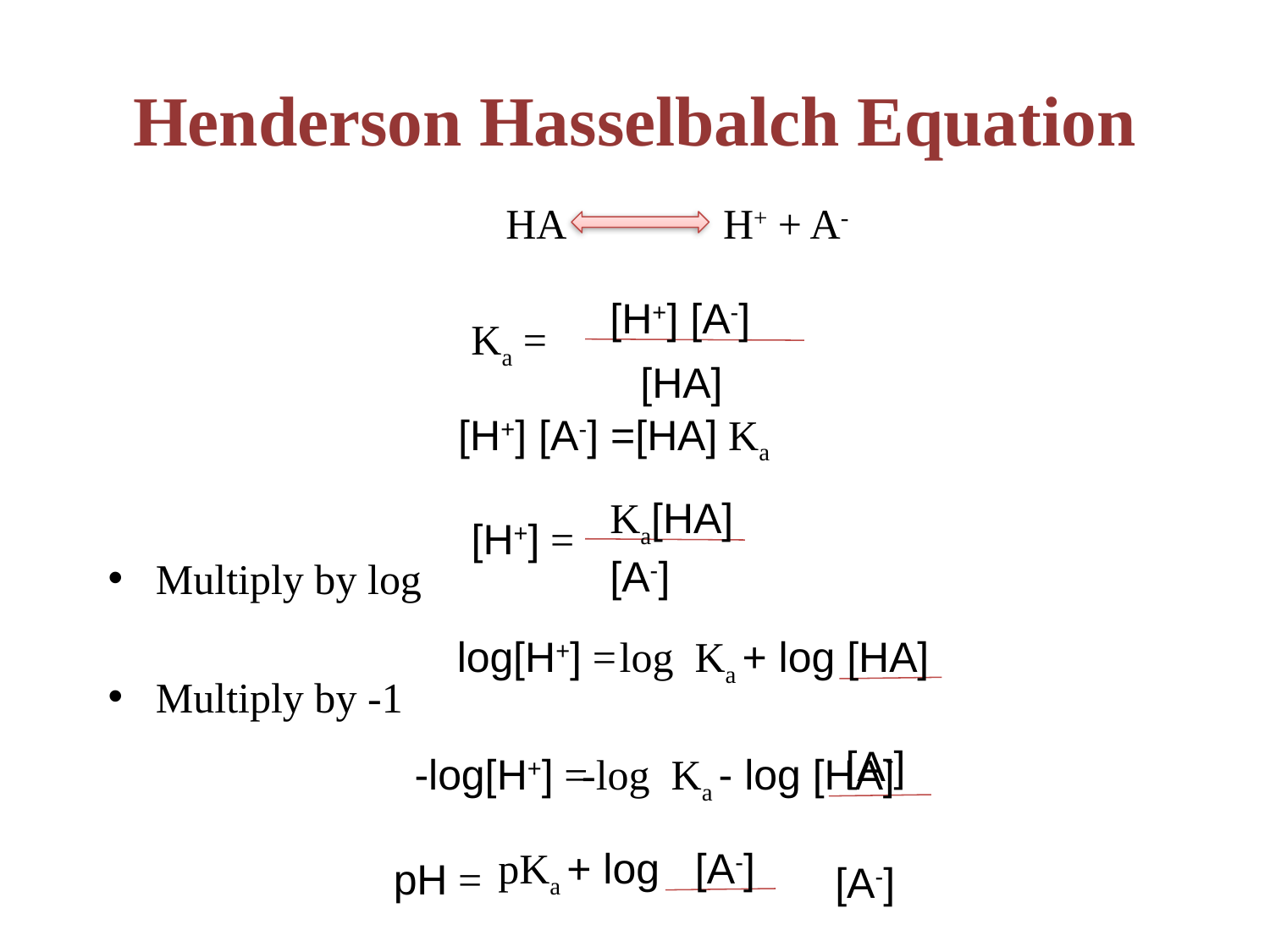

# Henderson Hasselbalch Equation
HA               H+ + A-

Multiply by log

Multiply by -1

[H+] [A-]
Ka =
[HA]
[H+] [A-] =[HA] Ka
Ka[HA] [A-]
[H+] =
log[H+] =
log  Ka + log [HA]
       [A-]
-log[H+] =
-log  Ka - log [HA]
       [A-]
pKa + log   [A-]
       [HA]
pH =